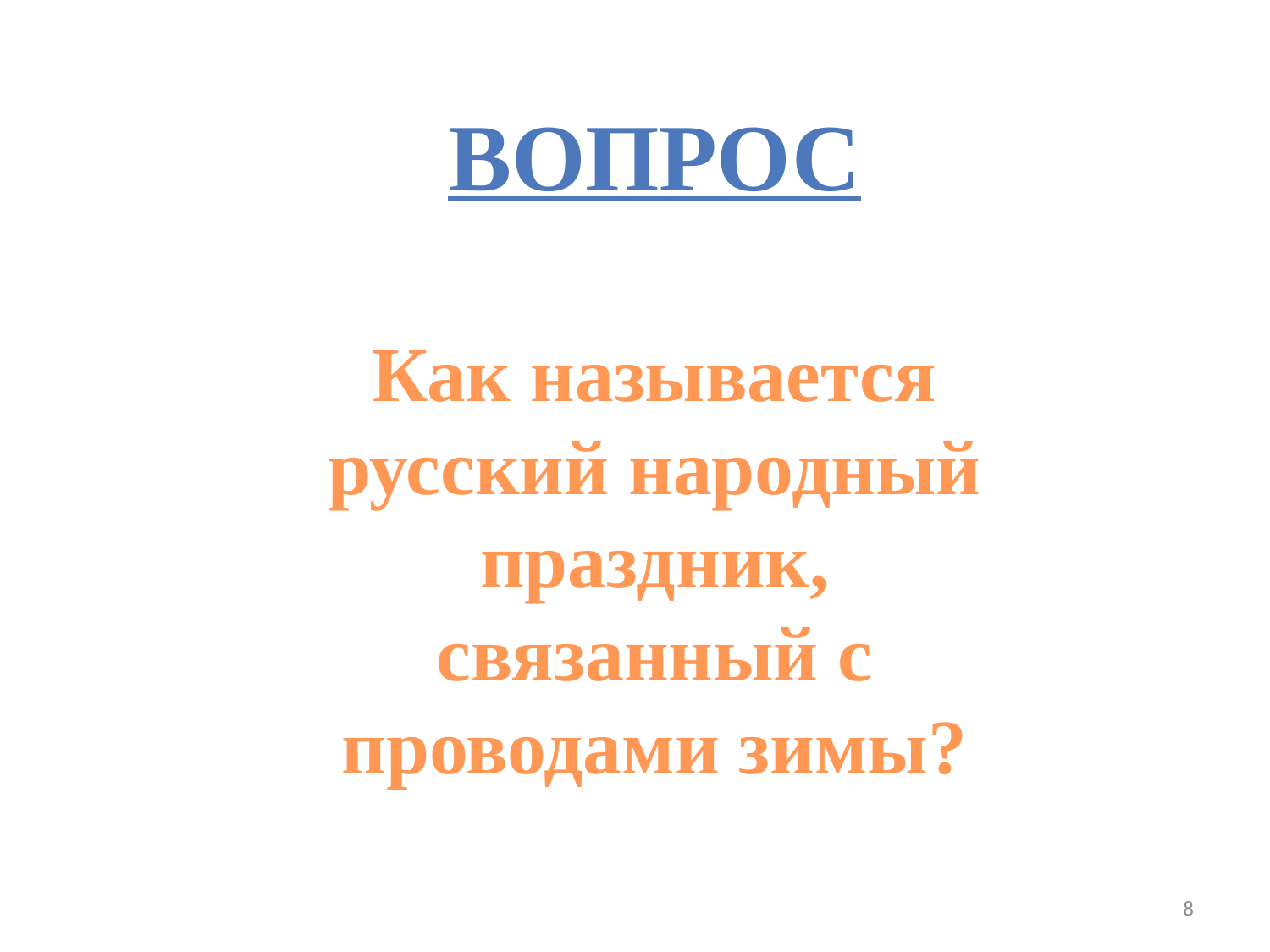

Вопрос

Как называется русский народный праздник, связанный с проводами зимы?
8